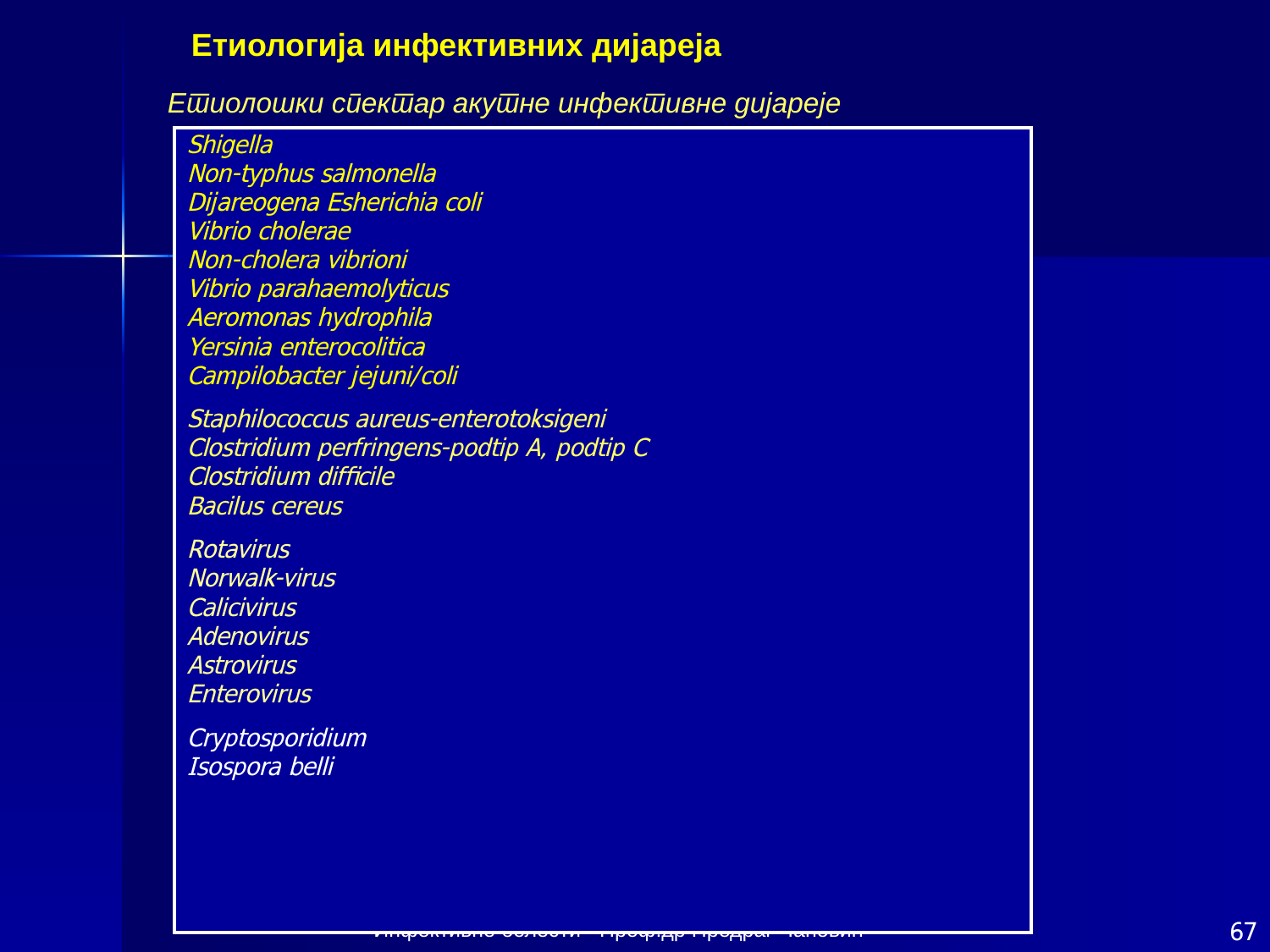

Етиологија инфективних дијареја
Етиолошки спектар акутне инфективне дијареје
| Shigella Non-typhus salmonella Dijareogena Esherichia coli Vibrio cholerae Non-cholera vibrioni Vibrio parahaemolyticus Aeromonas hydrophila Yersinia enterocolitica Campilobacter jejuni/coli Staphilococcus aureus-enterotoksigeni Clostridium perfringens-podtip A, podtip C Clostridium difficile Bacilus cereus Rotavirus Norwalk-virus Calicivirus Adenovirus Astrovirus Enterovirus Cryptosporidium Isospora belli |
| --- |
Инфективне болести - Проф.др Предраг Чановић
67